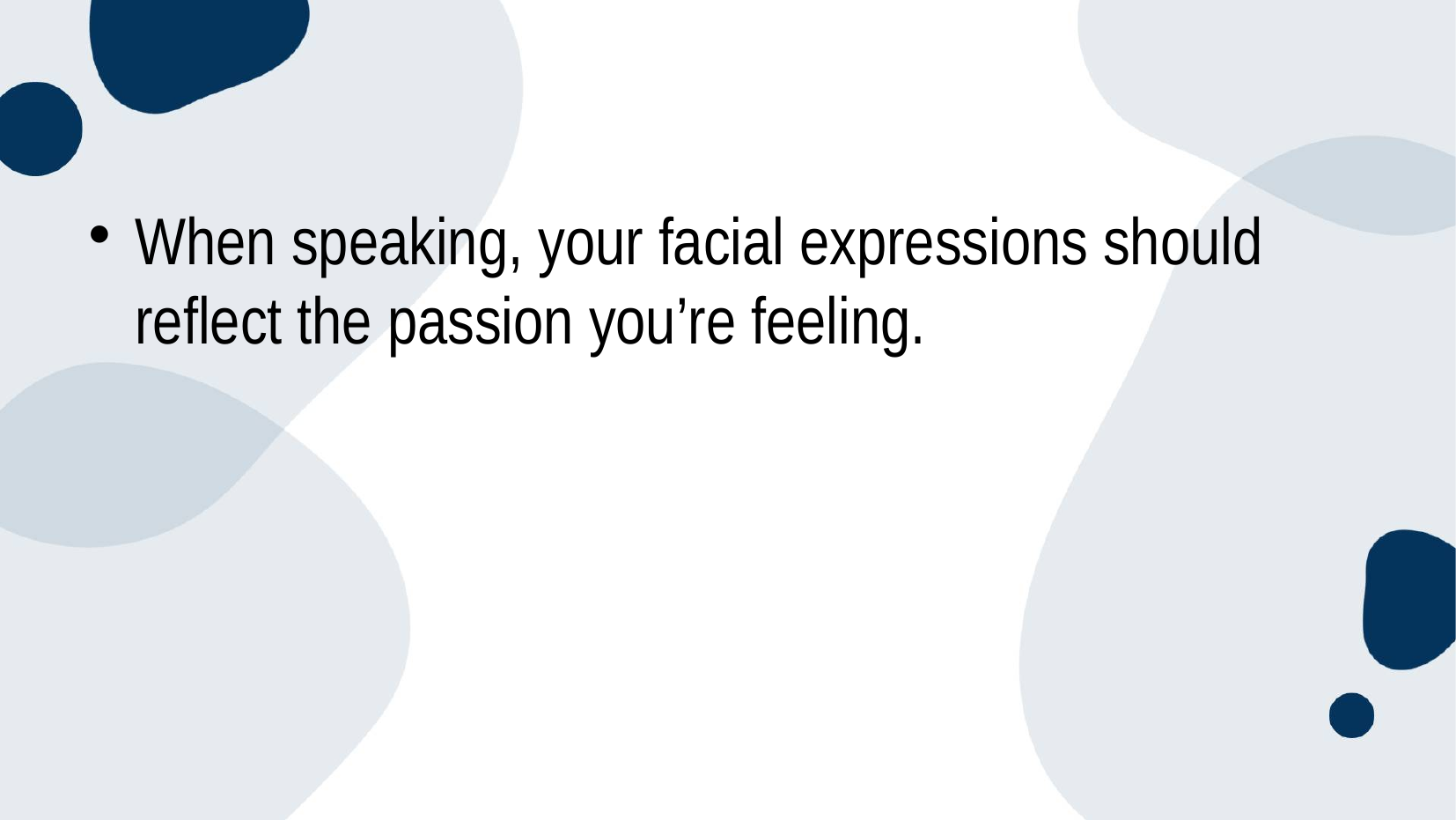

#
When speaking, your facial expressions should reflect the passion you’re feeling.